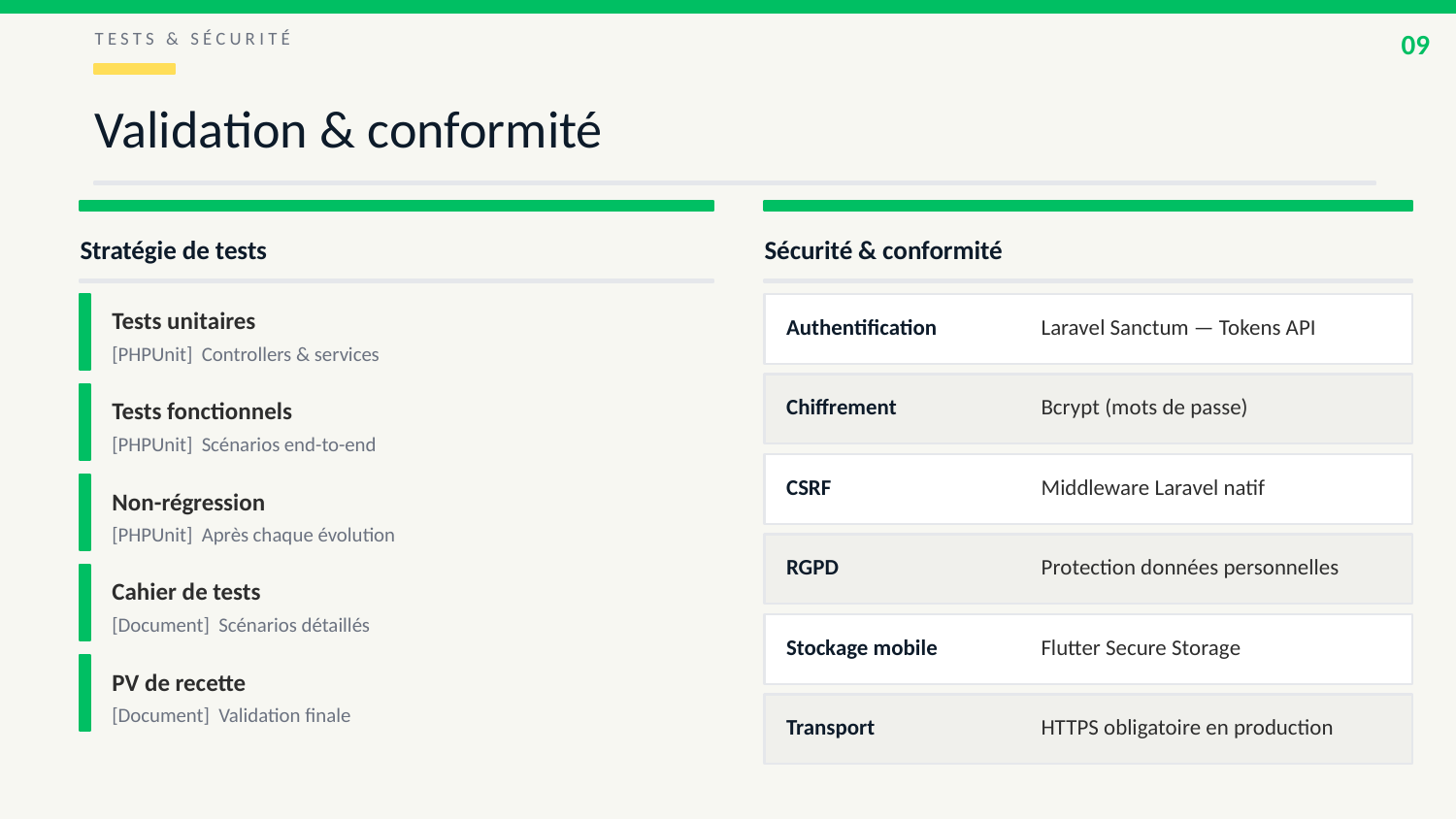

09
TESTS & SÉCURITÉ

Validation & conformité

Stratégie de tests
Sécurité & conformité

Tests unitaires
Authentification
Laravel Sanctum — Tokens API
[PHPUnit]  Controllers & services

Chiffrement
Bcrypt (mots de passe)
Tests fonctionnels
[PHPUnit]  Scénarios end-to-end

CSRF
Middleware Laravel natif

Non-régression
[PHPUnit]  Après chaque évolution

RGPD
Protection données personnelles

Cahier de tests
[Document]  Scénarios détaillés

Stockage mobile
Flutter Secure Storage

PV de recette

[Document]  Validation finale
Transport
HTTPS obligatoire en production